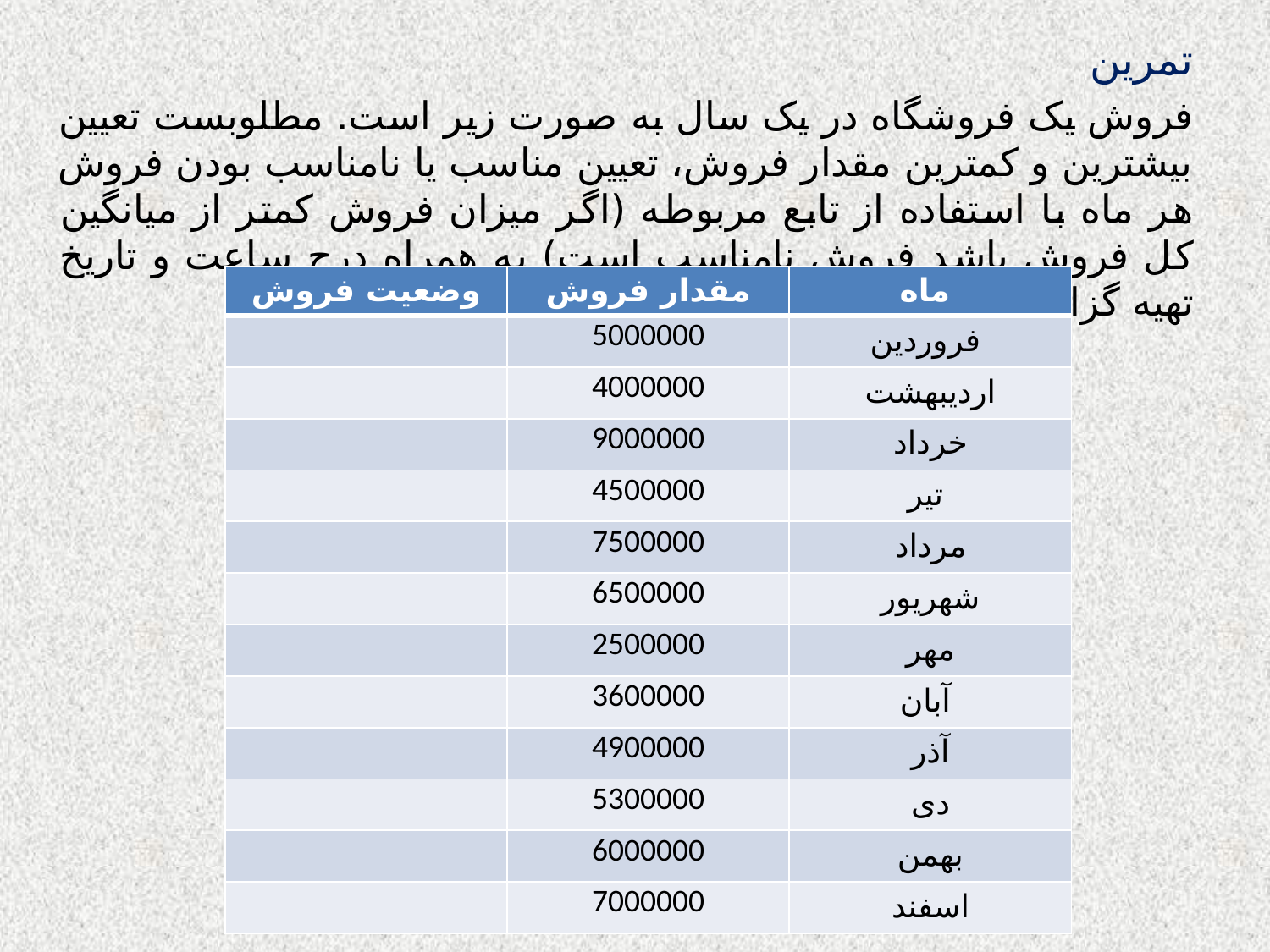

تمرین
فروش یک فروشگاه در یک سال به صورت زیر است. مطلوبست تعیین بیشترین و کمترین مقدار فروش، تعیین مناسب یا نامناسب بودن فروش هر ماه با استفاده از تابع مربوطه (اگر میزان فروش کمتر از میانگین کل فروش باشد فروش نامناسب است) به همراه درج ساعت و تاریخ تهیه گزارش

| وضعیت فروش | مقدار فروش | ماه |
| --- | --- | --- |
|  | 5000000 | فروردین |
|  | 4000000 | اردیبهشت |
|  | 9000000 | خرداد |
|  | 4500000 | تیر |
|  | 7500000 | مرداد |
|  | 6500000 | شهریور |
|  | 2500000 | مهر |
|  | 3600000 | آبان |
|  | 4900000 | آذر |
|  | 5300000 | دی |
|  | 6000000 | بهمن |
|  | 7000000 | اسفند |